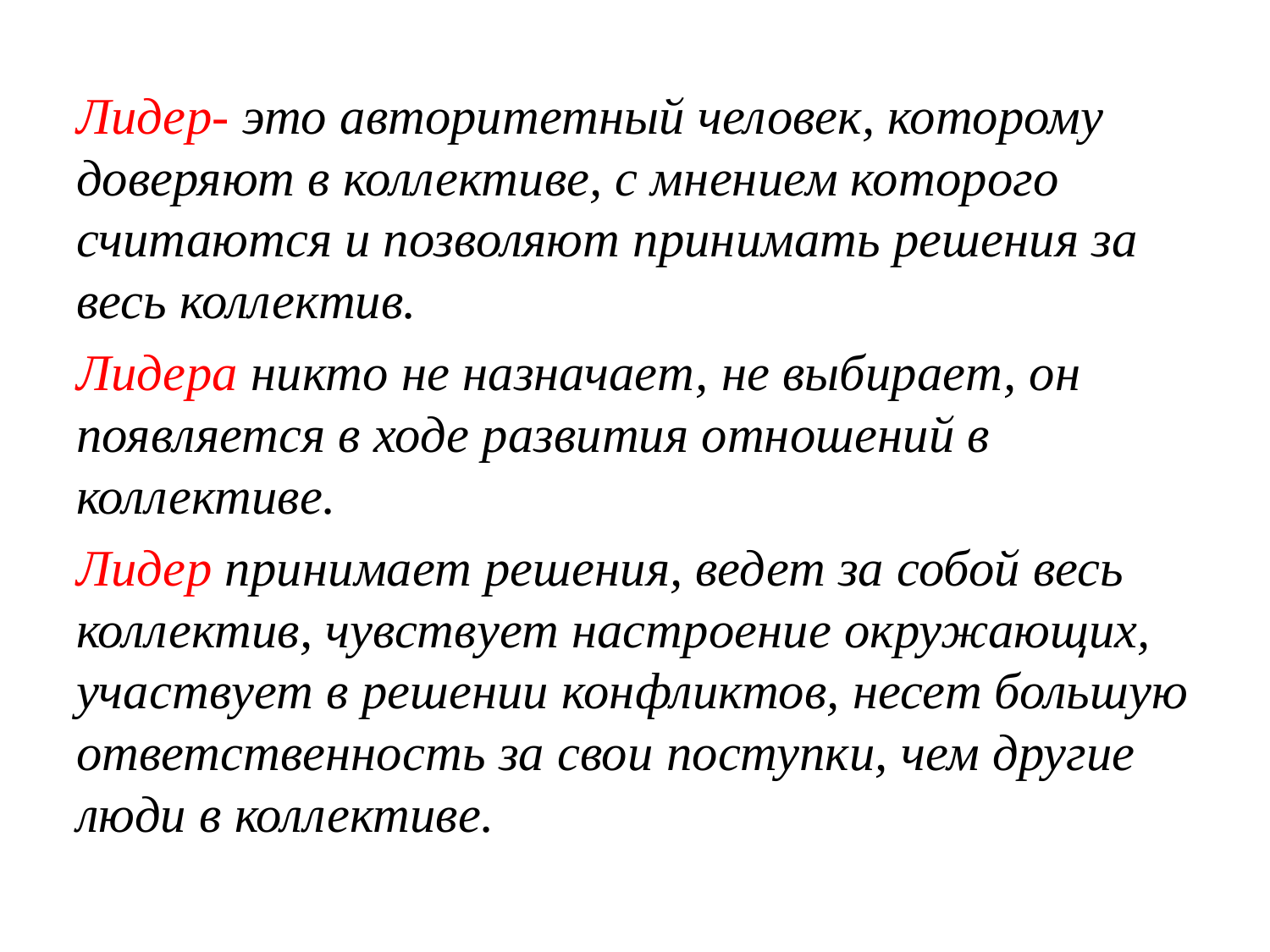

Лидер- это авторитетный человек, которому доверяют в коллективе, с мнением которого считаются и позволяют принимать решения за весь коллектив.
Лидера никто не назначает, не выбирает, он появляется в ходе развития отношений в коллективе.
Лидер принимает решения, ведет за собой весь коллектив, чувствует настроение окружающих, участвует в решении конфликтов, несет большую ответственность за свои поступки, чем другие люди в коллективе.